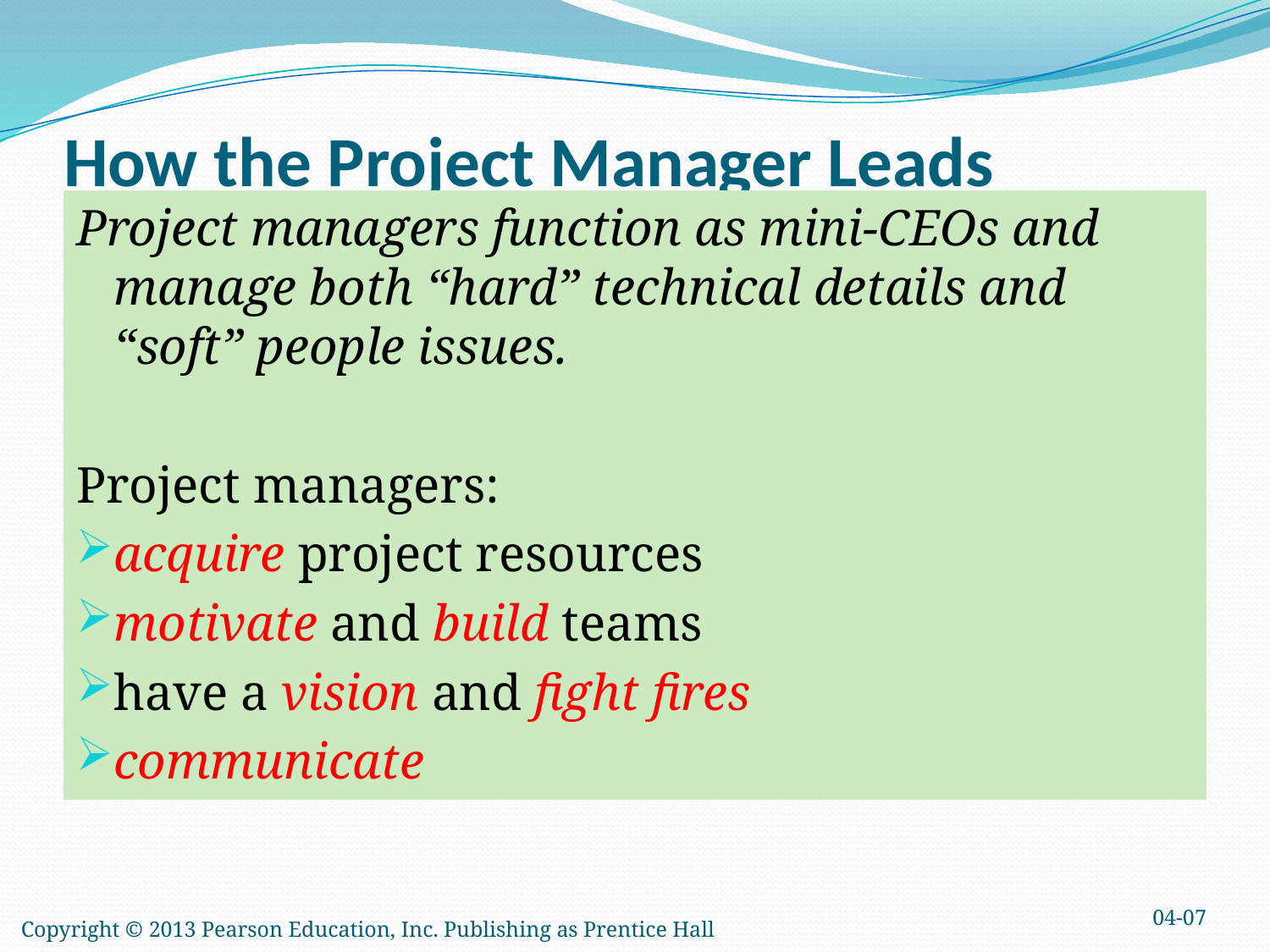

How the Project Manager Leads
Project managers function as mini-CEOs and manage both “hard” technical details and “soft” people issues.

Project managers:
acquire project resources
motivate and build teams
have a vision and fight fires
communicate
04-07
Copyright © 2013 Pearson Education, Inc. Publishing as Prentice Hall